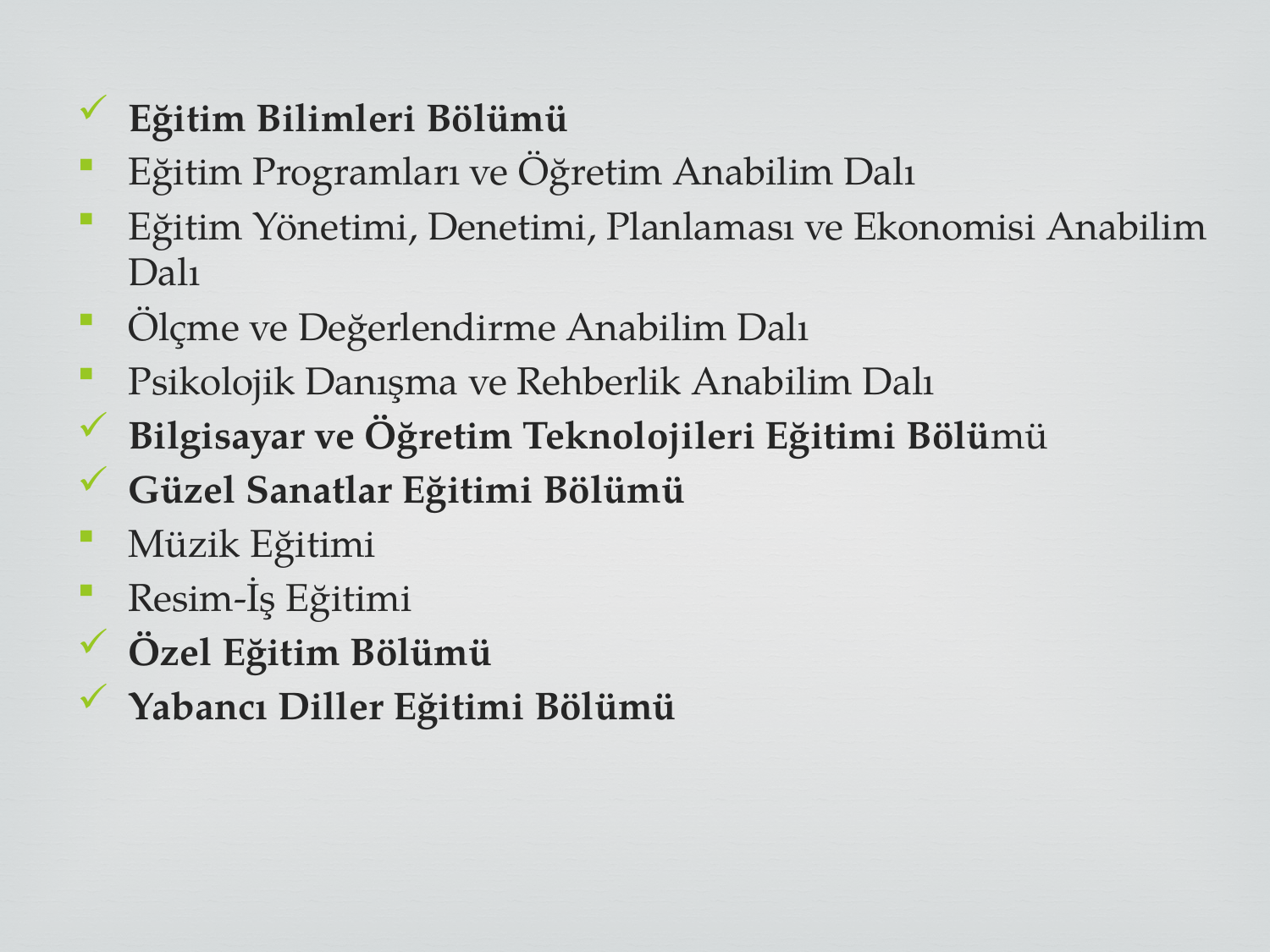

Eğitim Bilimleri Bölümü
Eğitim Programları ve Öğretim Anabilim Dalı
Eğitim Yönetimi, Denetimi, Planlaması ve Ekonomisi Anabilim Dalı
Ölçme ve Değerlendirme Anabilim Dalı
Psikolojik Danışma ve Rehberlik Anabilim Dalı
Bilgisayar ve Öğretim Teknolojileri Eğitimi Bölümü
Güzel Sanatlar Eğitimi Bölümü
Müzik Eğitimi
Resim-İş Eğitimi
Özel Eğitim Bölümü
Yabancı Diller Eğitimi Bölümü